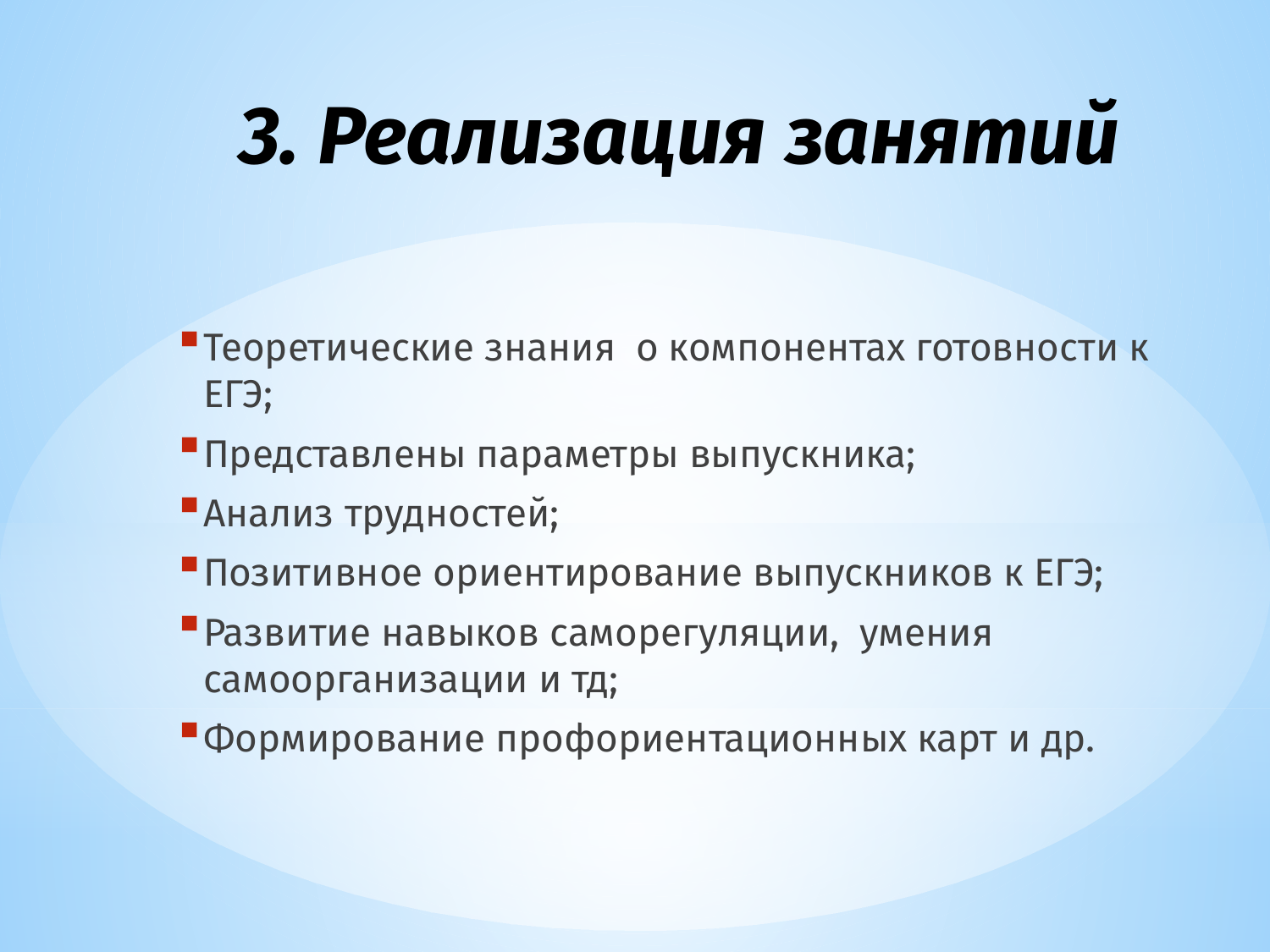

# 3. Реализация занятий
Теоретические знания  о компонентах готовности к ЕГЭ;
Представлены параметры выпускника;
Анализ трудностей;
Позитивное ориентирование выпускников к ЕГЭ;
Развитие навыков саморегуляции,  умения самоорганизации и тд;
Формирование профориентационных карт и др.